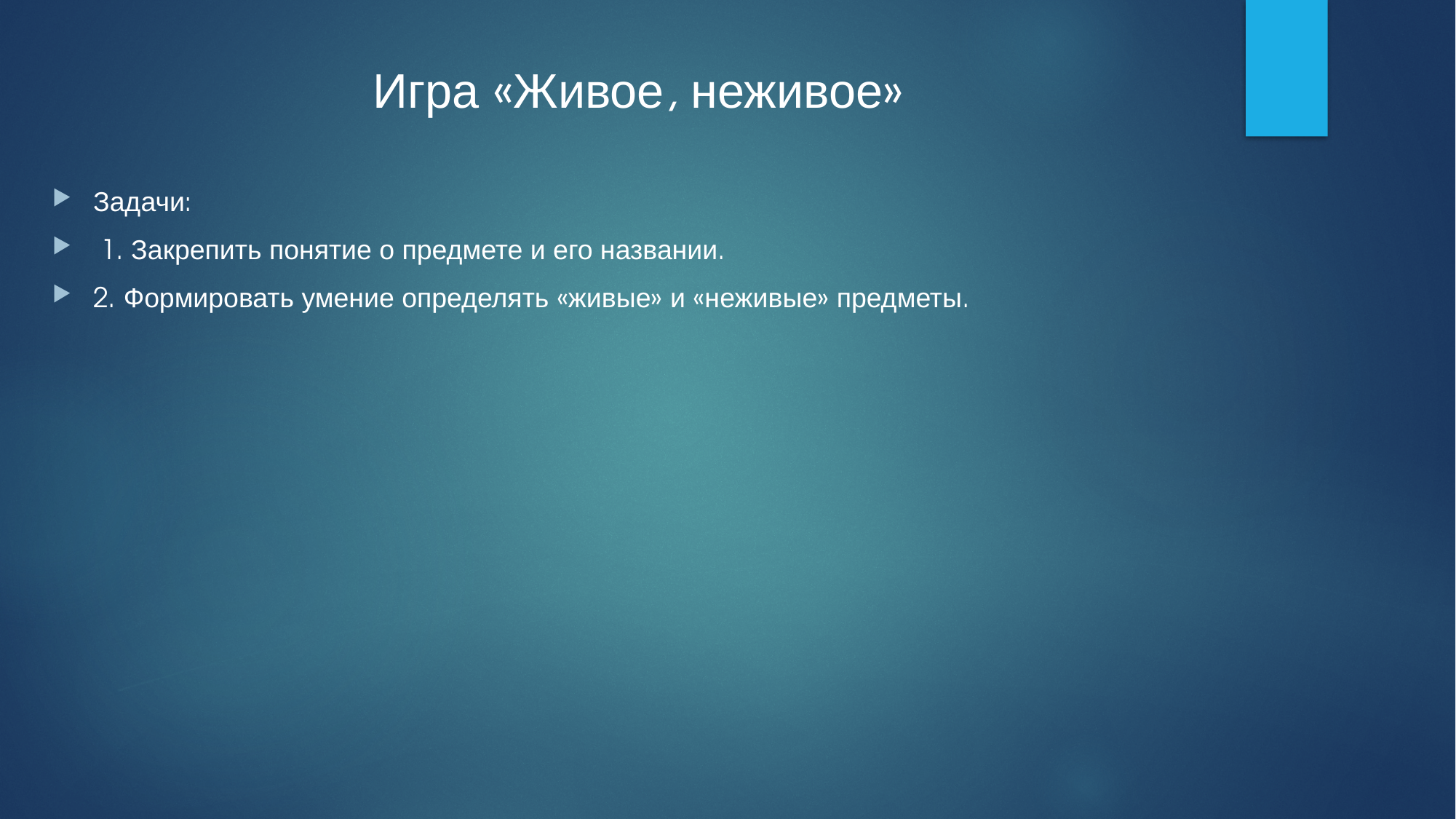

# Игра «Живое, неживое»
Задачи:
 1. Закрепить понятие о предмете и его названии.
2. Формировать умение определять «живые» и «неживые» предметы.